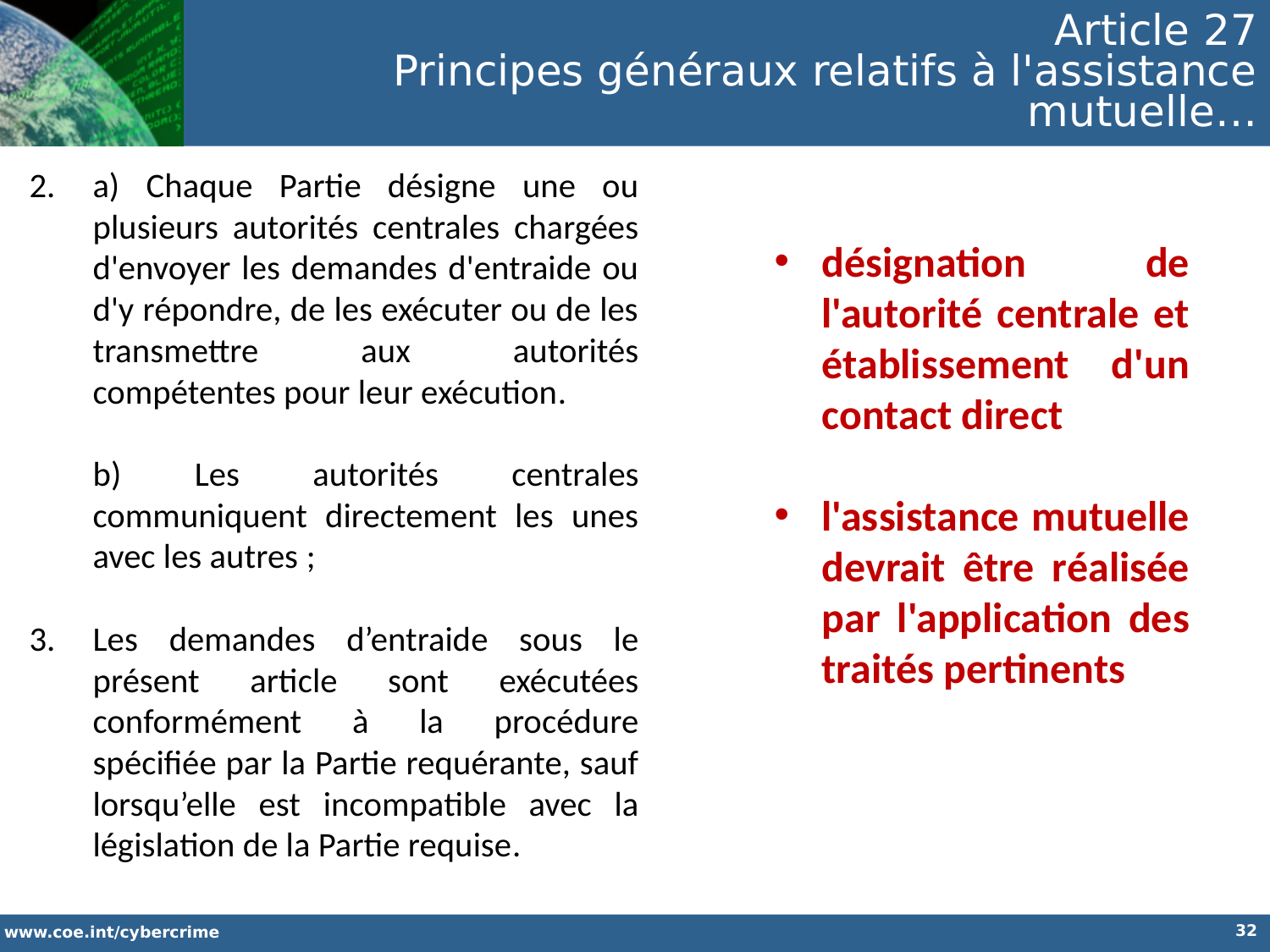

Article 27
Principes généraux relatifs à l'assistance mutuelle…
a) Chaque Partie désigne une ou plusieurs autorités centrales chargées d'envoyer les demandes d'entraide ou d'y répondre, de les exécuter ou de les transmettre aux autorités compétentes pour leur exécution.

b) Les autorités centrales communiquent directement les unes avec les autres ;

Les demandes d’entraide sous le présent article sont exécutées conformément à la procédure spécifiée par la Partie requérante, sauf lorsqu’elle est incompatible avec la législation de la Partie requise.
désignation de l'autorité centrale et établissement d'un contact direct

l'assistance mutuelle devrait être réalisée par l'application des traités pertinents
32